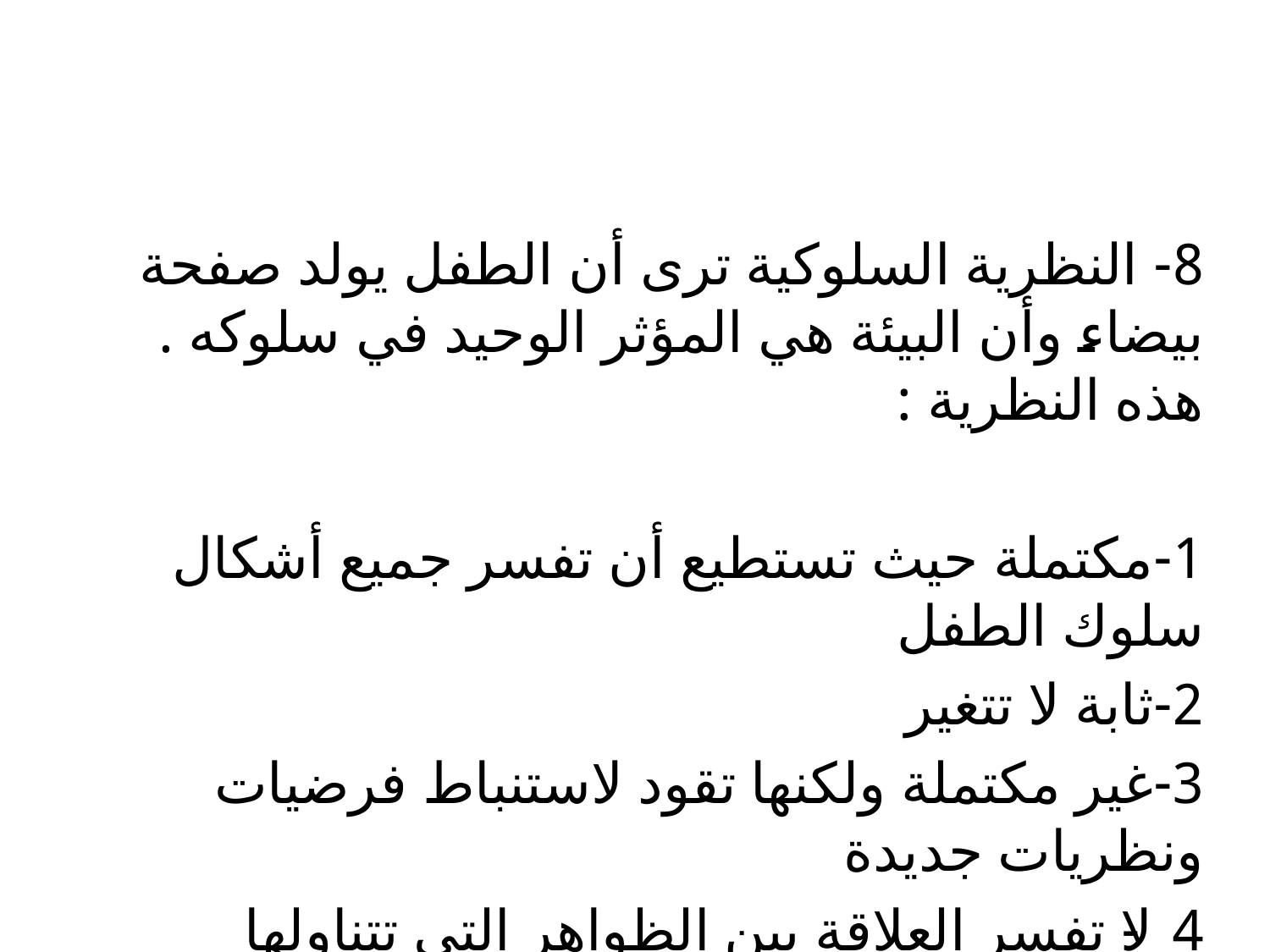

8- النظرية السلوكية ترى أن الطفل يولد صفحة بيضاء وأن البيئة هي المؤثر الوحيد في سلوكه . هذه النظرية :

1-مكتملة حيث تستطيع أن تفسر جميع أشكال سلوك الطفل
2-ثابة لا تتغير
3-غير مكتملة ولكنها تقود لاستنباط فرضيات ونظريات جديدة
4-لا تفسر العلاقة بين الظواهر التي تتناولها